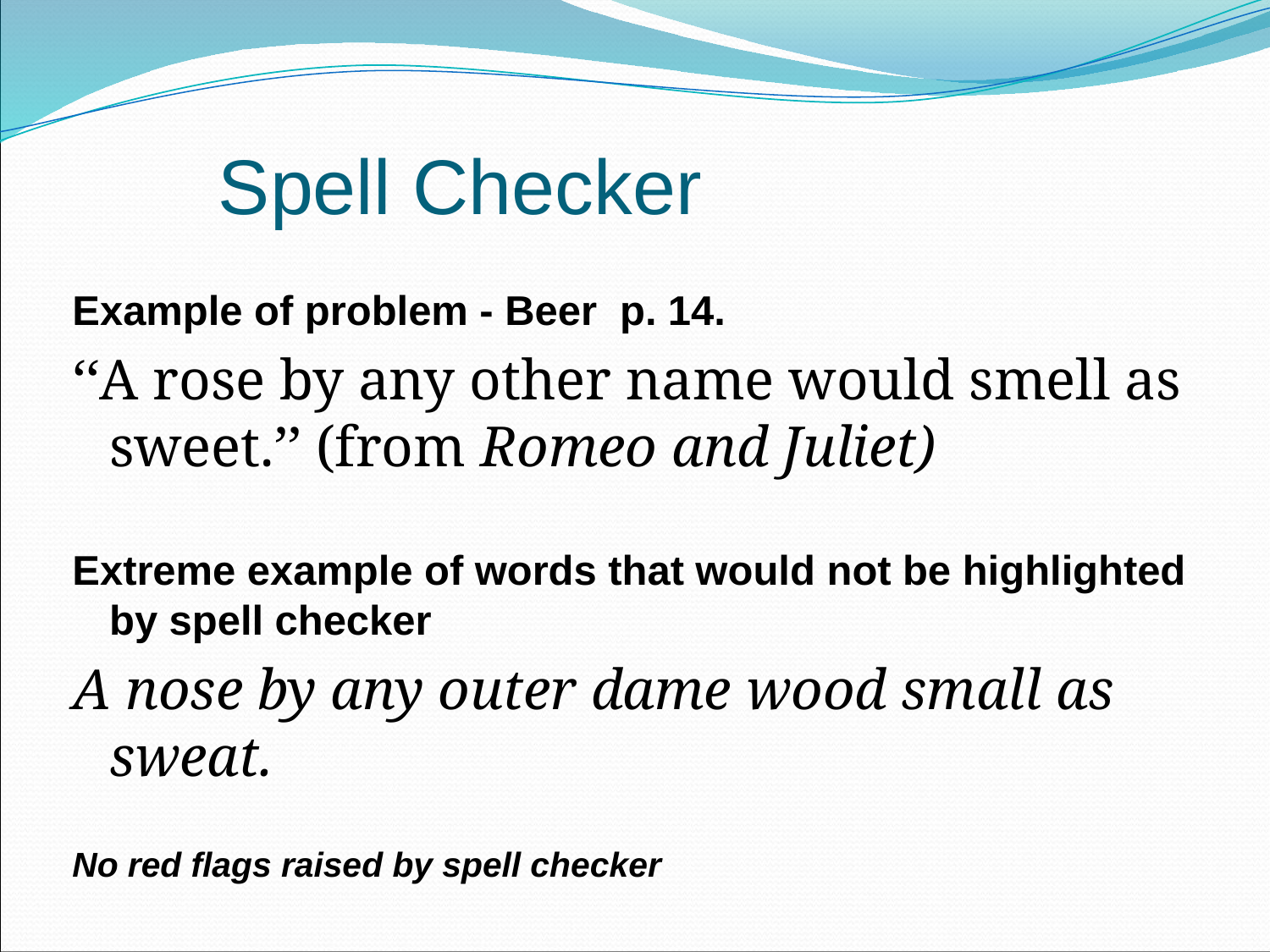

# Spell Checker
Example of problem - Beer  p. 14.
‘‘A rose by any other name would smell as sweet.’’ (from Romeo and Juliet)

Extreme example of words that would not be highlighted by spell checker
A nose by any outer dame wood small as sweat.

No red flags raised by spell checker